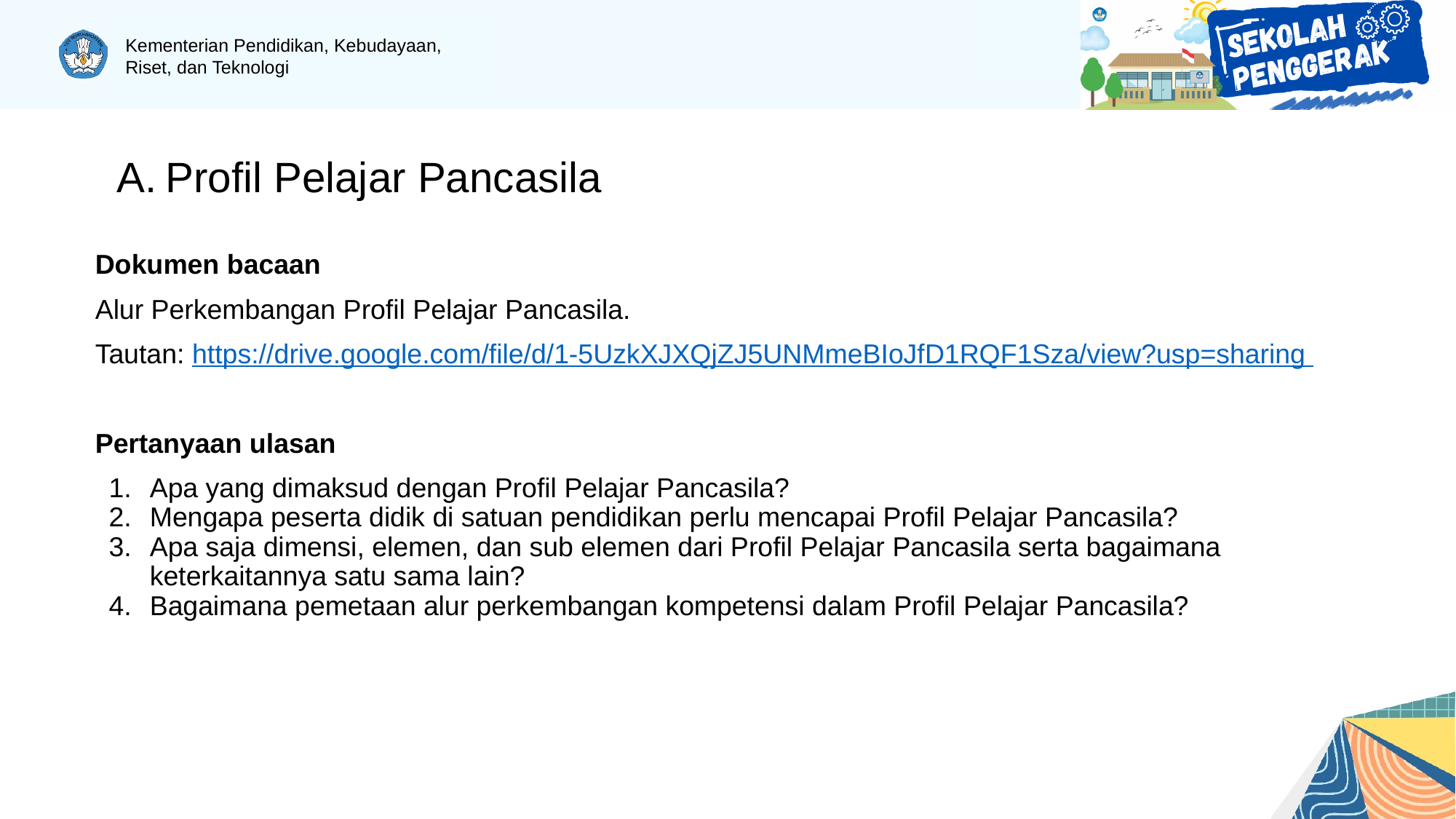

# Profil Pelajar Pancasila
Dokumen bacaan
Alur Perkembangan Profil Pelajar Pancasila.
Tautan: https://drive.google.com/file/d/1-5UzkXJXQjZJ5UNMmeBIoJfD1RQF1Sza/view?usp=sharing

Pertanyaan ulasan
Apa yang dimaksud dengan Profil Pelajar Pancasila?
Mengapa peserta didik di satuan pendidikan perlu mencapai Profil Pelajar Pancasila?
Apa saja dimensi, elemen, dan sub elemen dari Profil Pelajar Pancasila serta bagaimana keterkaitannya satu sama lain?
Bagaimana pemetaan alur perkembangan kompetensi dalam Profil Pelajar Pancasila?